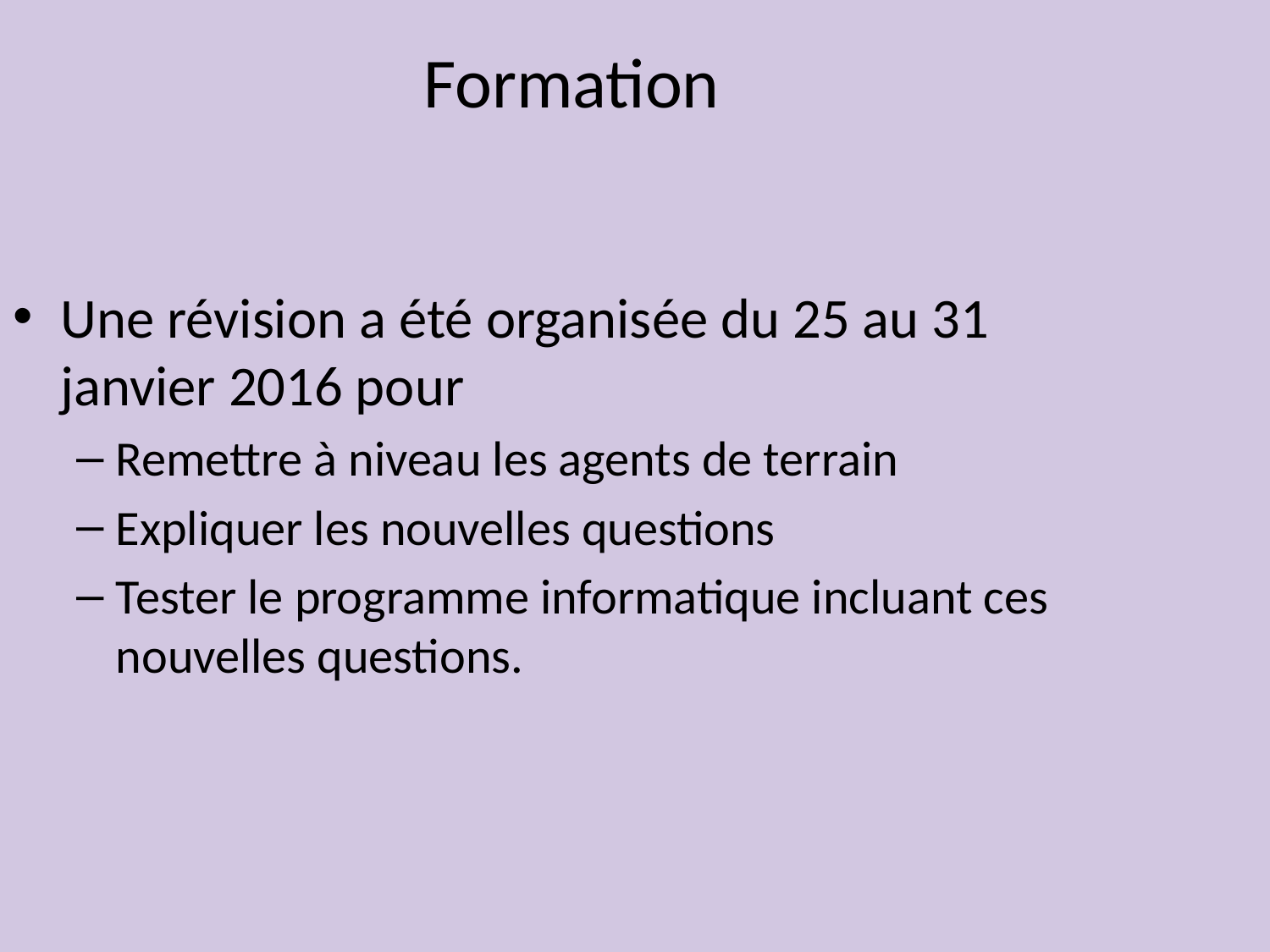

Formation
Une révision a été organisée du 25 au 31 janvier 2016 pour
Remettre à niveau les agents de terrain
Expliquer les nouvelles questions
Tester le programme informatique incluant ces nouvelles questions.